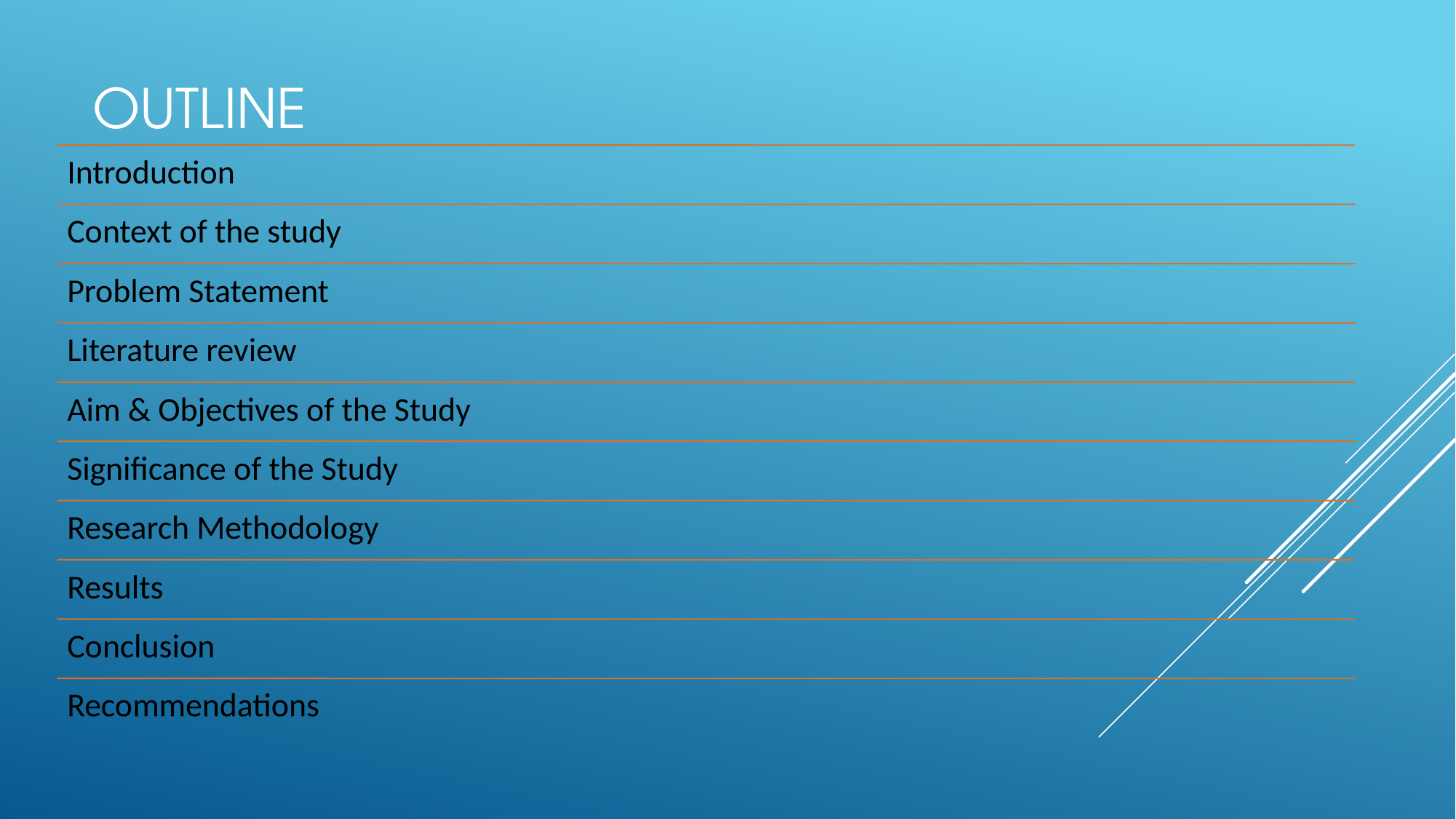

# OUTLINE
Introduction
Context of the study
Problem Statement
Literature review
Aim & Objectives of the Study
Significance of the Study
Research Methodology
Results
Conclusion
Recommendations